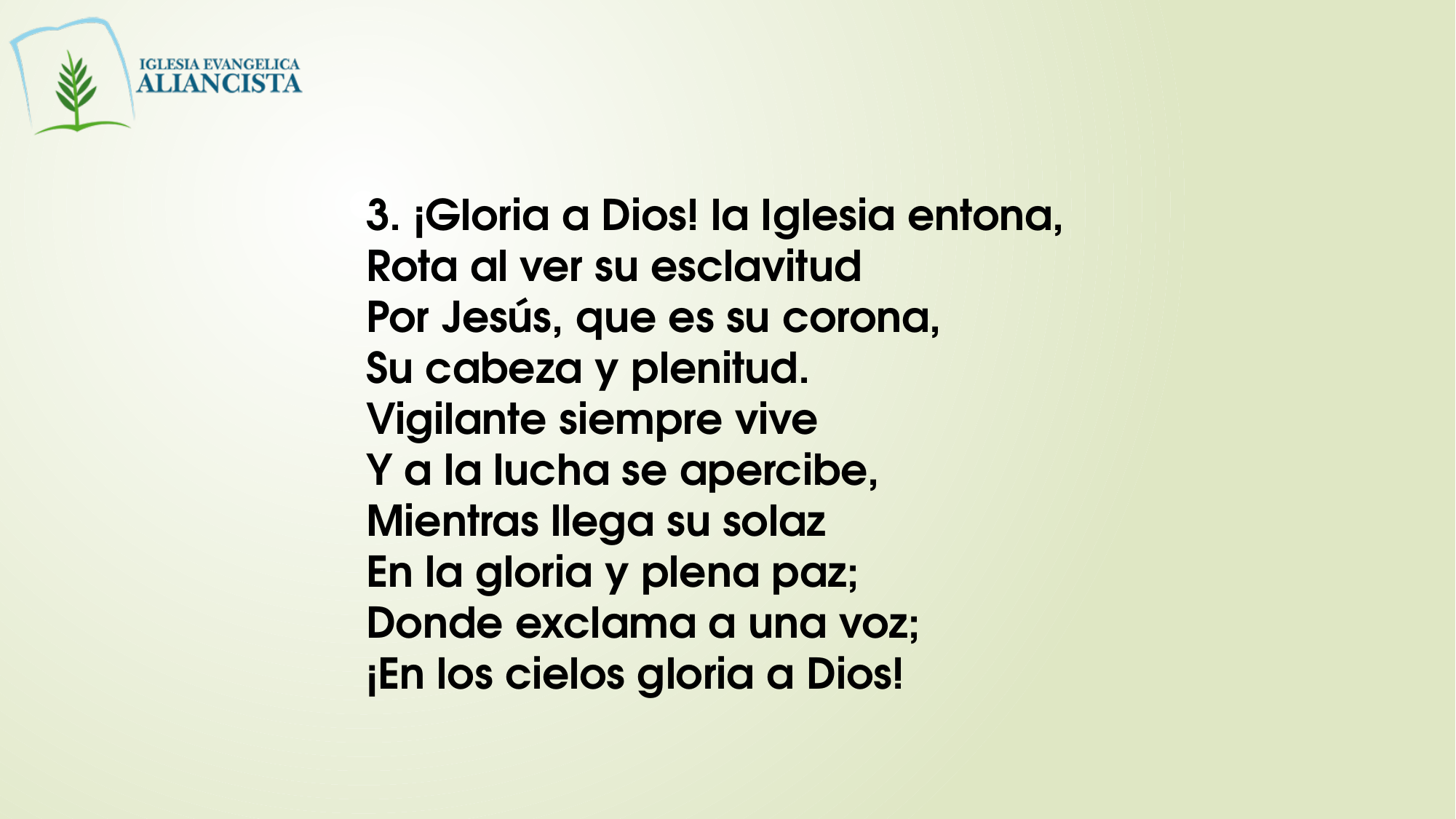

3. ¡Gloria a Dios! la Iglesia entona,
Rota al ver su esclavitud
Por Jesús, que es su corona,
Su cabeza y plenitud.
Vigilante siempre vive
Y a la lucha se apercibe,
Mientras llega su solaz
En la gloria y plena paz;
Donde exclama a una voz;
¡En los cielos gloria a Dios!